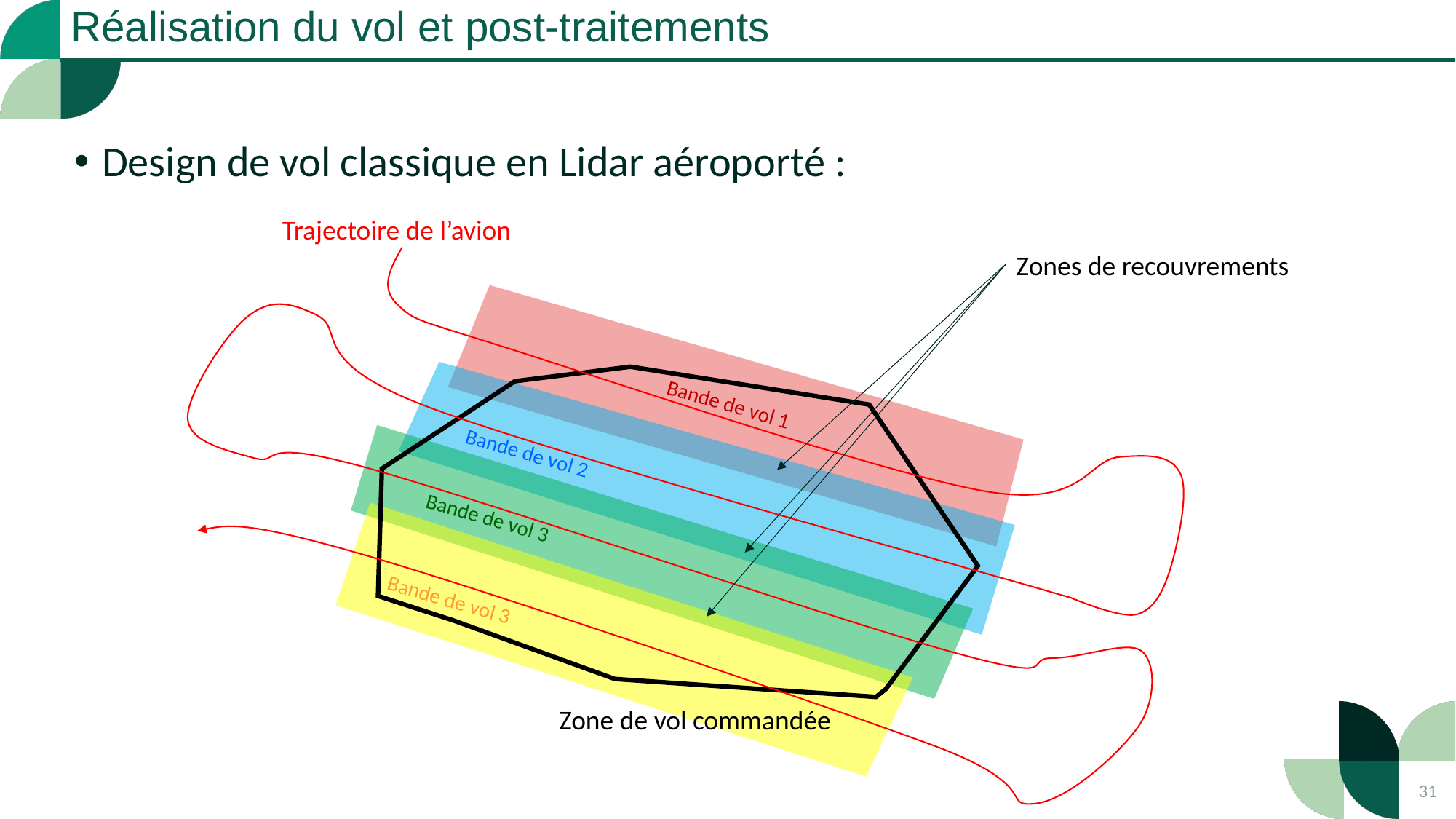

Réalisation du vol et post-traitements
Design de vol classique en Lidar aéroporté :

Trajectoire de l’avion

Zones de recouvrements

Bande de vol 1

Bande de vol 2

Zone de vol commandée

Bande de vol 3

Bande de vol 3
31